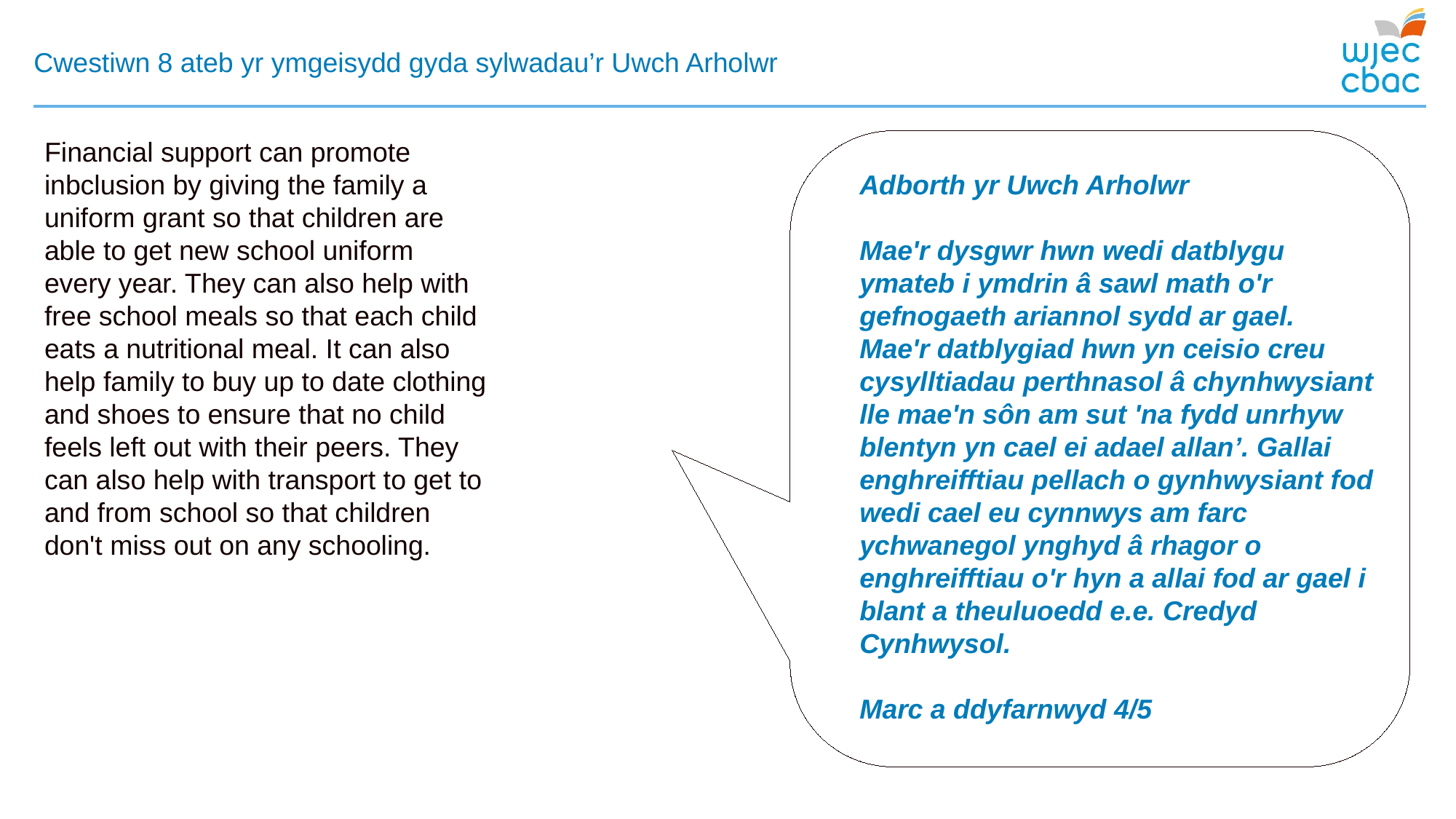

# Cwestiwn 8 ateb yr ymgeisydd gyda sylwadau’r Uwch Arholwr
Financial support can promote inbclusion by giving the family a uniform grant so that children are able to get new school uniform every year. They can also help with free school meals so that each child eats a nutritional meal. It can also help family to buy up to date clothing and shoes to ensure that no child feels left out with their peers. They can also help with transport to get to and from school so that children don't miss out on any schooling.

Adborth yr Uwch Arholwr
Mae'r dysgwr hwn wedi datblygu ymateb i ymdrin â sawl math o'r gefnogaeth ariannol sydd ar gael.
Mae'r datblygiad hwn yn ceisio creu cysylltiadau perthnasol â chynhwysiant lle mae'n sôn am sut 'na fydd unrhyw blentyn yn cael ei adael allan’. Gallai enghreifftiau pellach o gynhwysiant fod wedi cael eu cynnwys am farc ychwanegol ynghyd â rhagor o enghreifftiau o'r hyn a allai fod ar gael i blant a theuluoedd e.e. Credyd Cynhwysol.

Marc a ddyfarnwyd 4/5